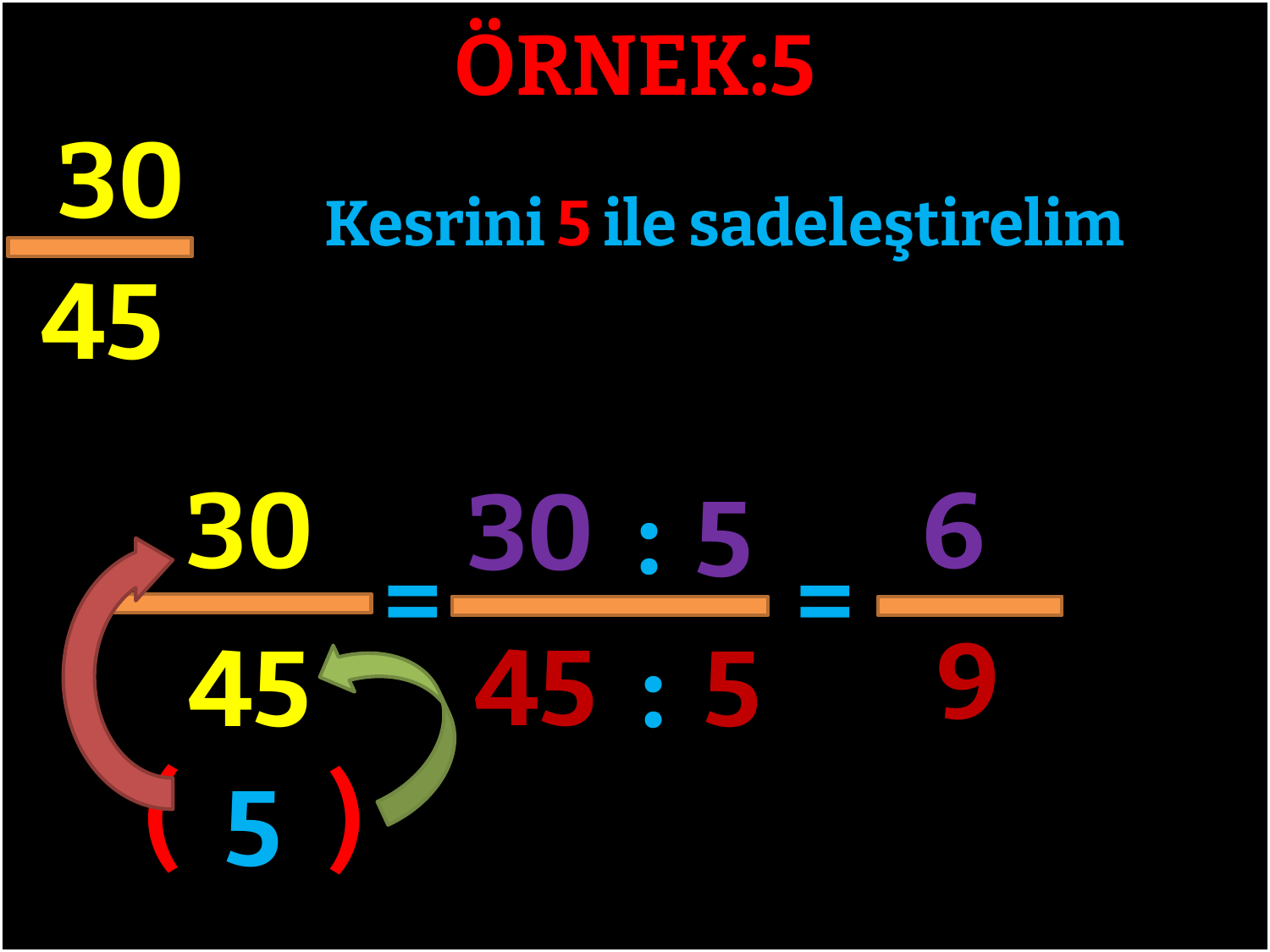

ÖRNEK:5
30
Kesrini 5 ile sadeleştirelim

45
#
30
6
30
:
5
=
=

9
45
45
5
:

(
)
5